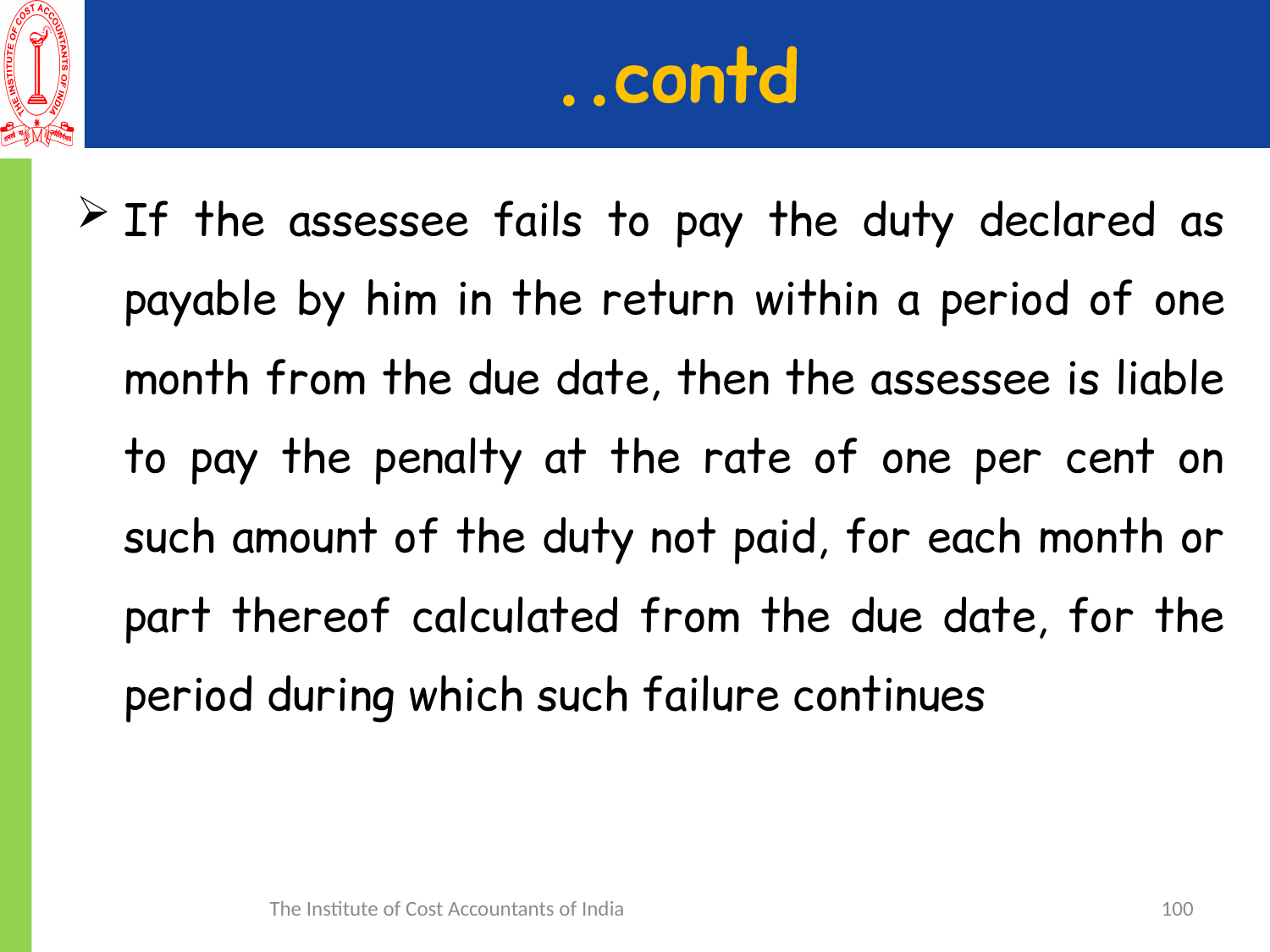

# ..contd
If the assessee fails to pay the duty declared as payable by him in the return within a period of one month from the due date, then the assessee is liable to pay the penalty at the rate of one per cent on such amount of the duty not paid, for each month or part thereof calculated from the due date, for the period during which such failure continues
The Institute of Cost Accountants of India
100